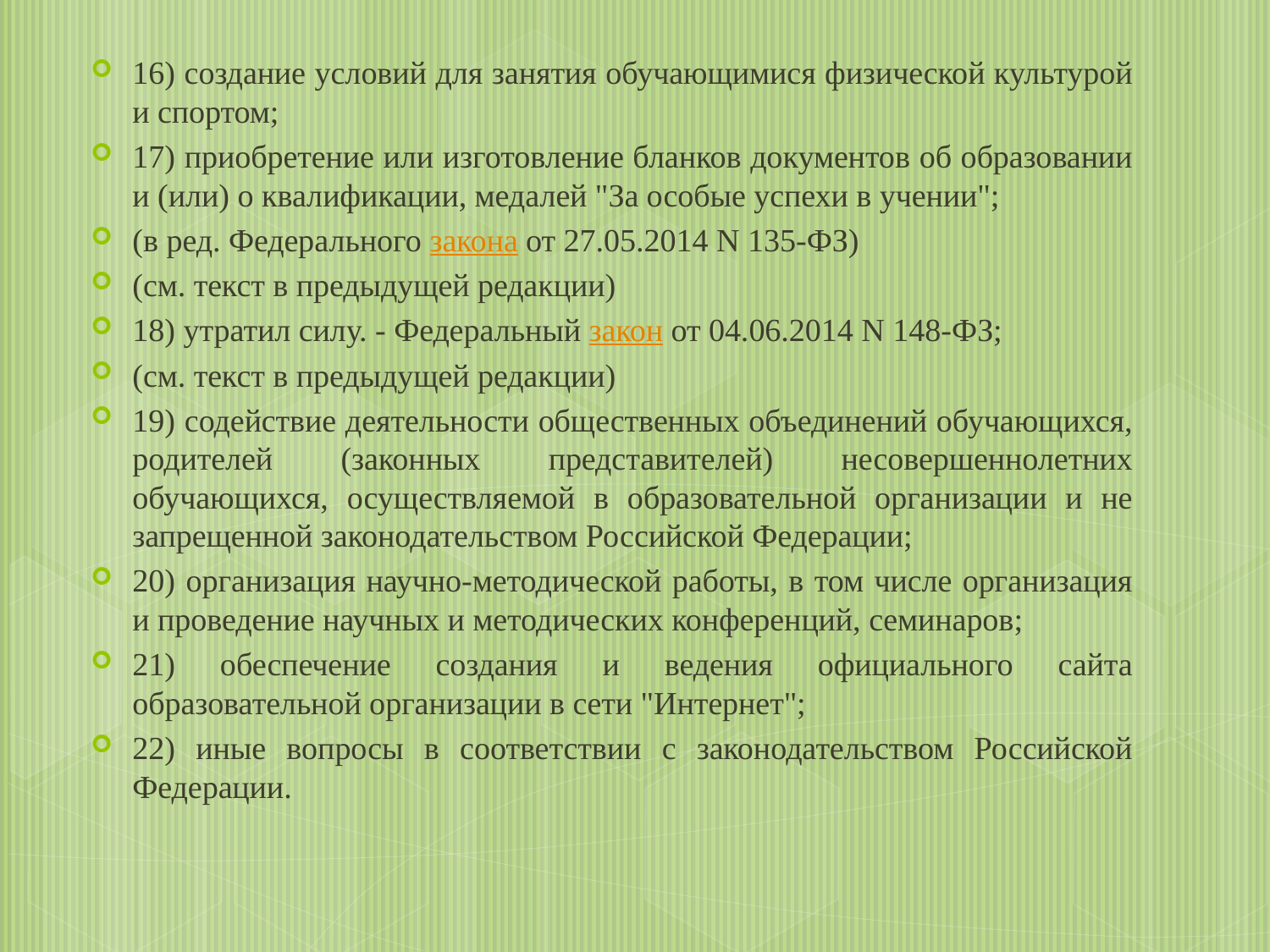

16) создание условий для занятия обучающимися физической культурой и спортом;
17) приобретение или изготовление бланков документов об образовании и (или) о квалификации, медалей "За особые успехи в учении";
(в ред. Федерального закона от 27.05.2014 N 135-ФЗ)
(см. текст в предыдущей редакции)
18) утратил силу. - Федеральный закон от 04.06.2014 N 148-ФЗ;
(см. текст в предыдущей редакции)
19) содействие деятельности общественных объединений обучающихся, родителей (законных представителей) несовершеннолетних обучающихся, осуществляемой в образовательной организации и не запрещенной законодательством Российской Федерации;
20) организация научно-методической работы, в том числе организация и проведение научных и методических конференций, семинаров;
21) обеспечение создания и ведения официального сайта образовательной организации в сети "Интернет";
22) иные вопросы в соответствии с законодательством Российской Федерации.